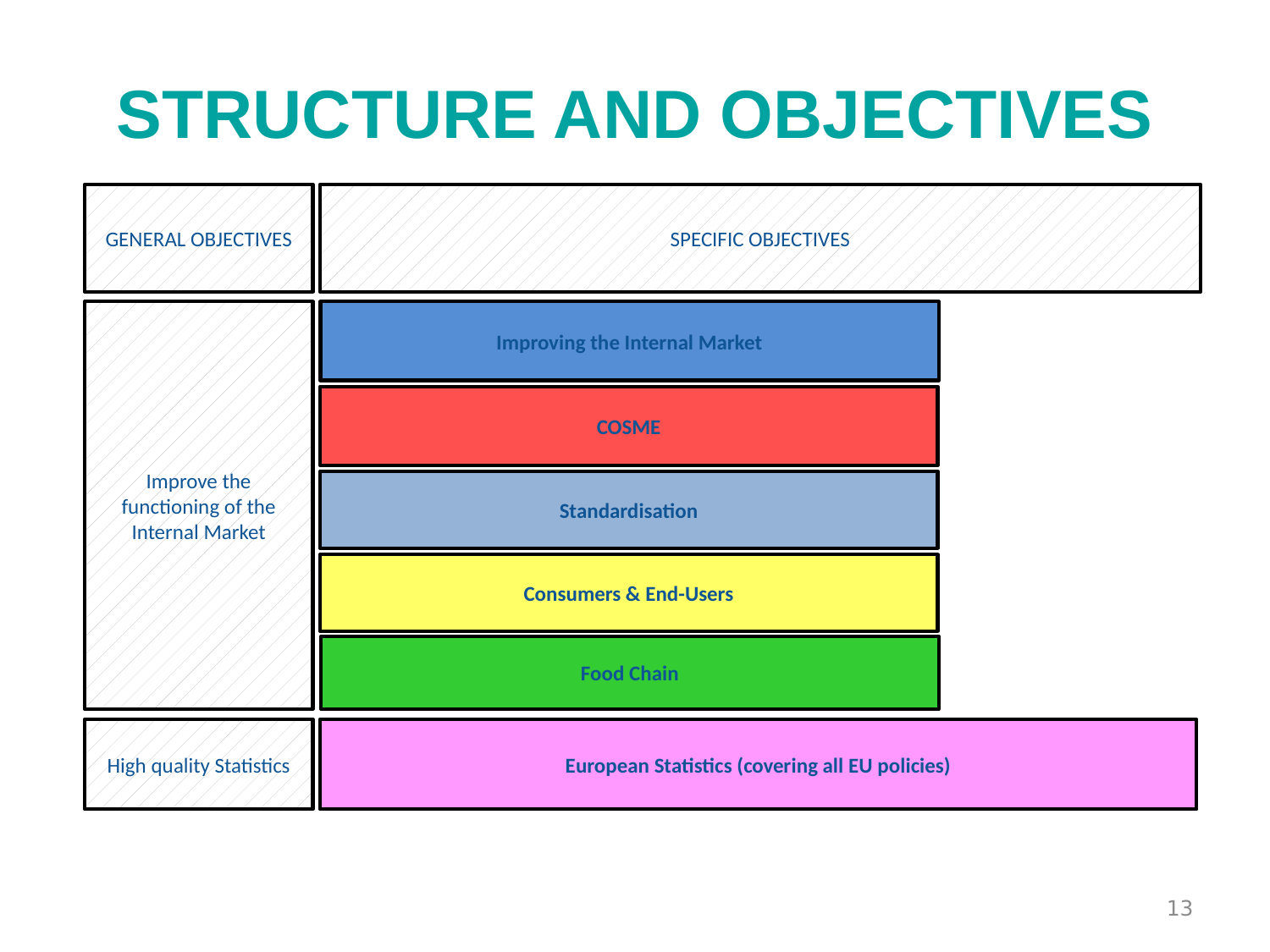

# Structure AND OBJECTIVES
GENERAL OBJECTIVES
SPECIFIC OBJECTIVES
Improve the functioning of the Internal Market
Improving the Internal Market
COSME
Standardisation
Consumers & End-Users
Food Chain
High quality Statistics
European Statistics (covering all EU policies)
13